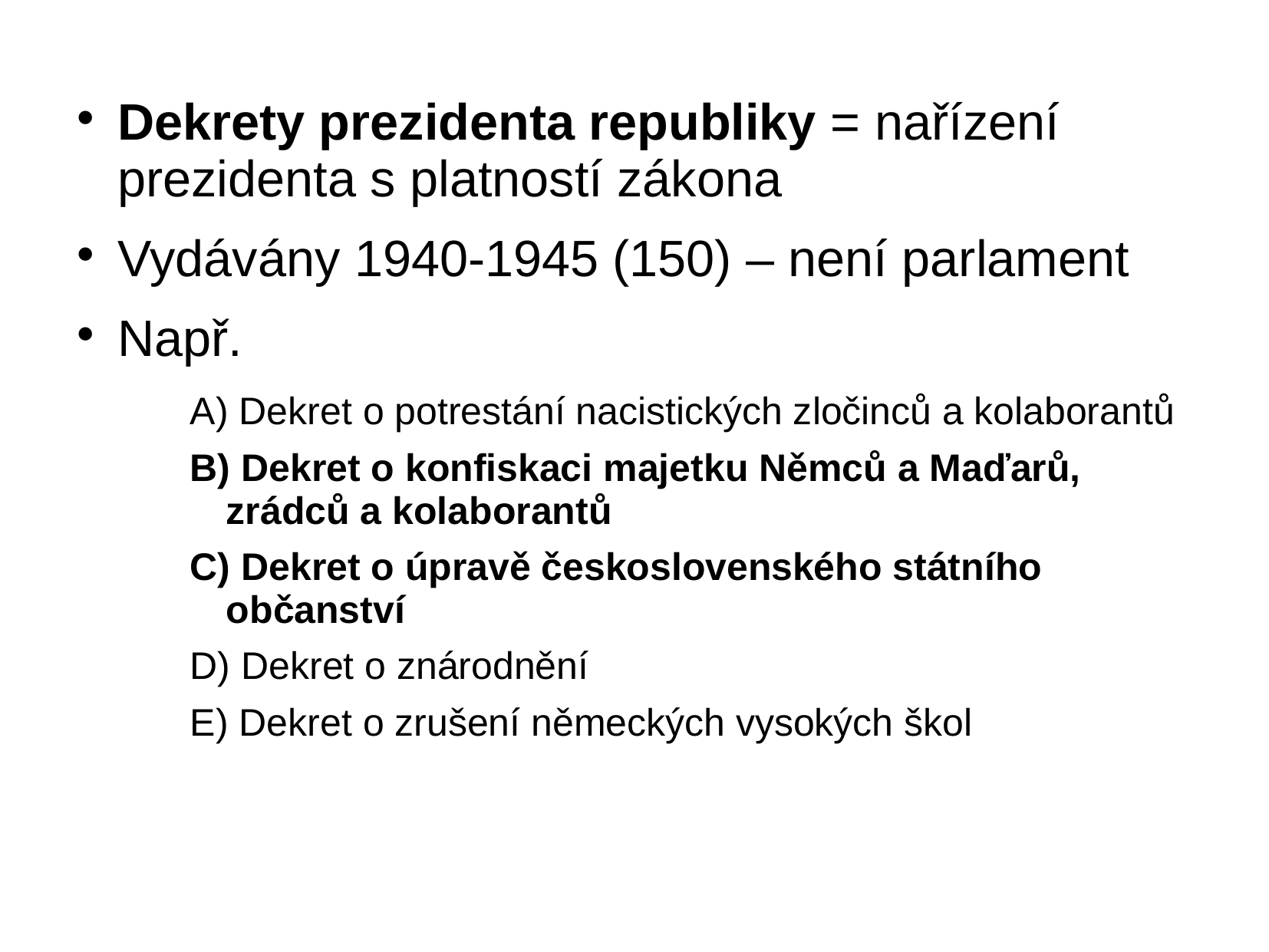

Dekrety prezidenta republiky = nařízení prezidenta s platností zákona
Vydávány 1940-1945 (150) – není parlament
Např.
 Dekret o potrestání nacistických zločinců a kolaborantů
 Dekret o konfiskaci majetku Němců a Maďarů, zrádců a kolaborantů
 Dekret o úpravě československého státního občanství
 Dekret o znárodnění
 Dekret o zrušení německých vysokých škol